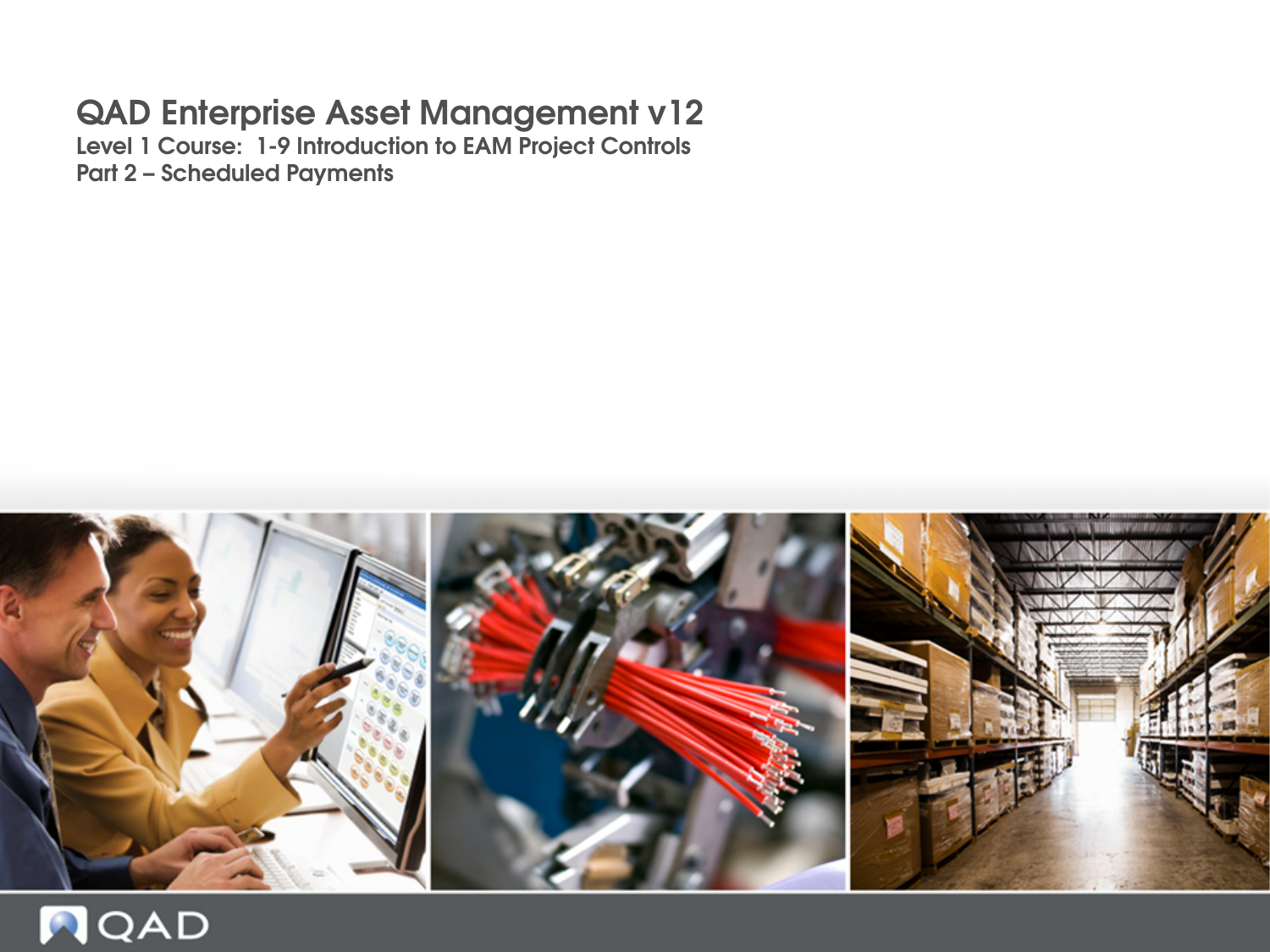

# QAD Enterprise Asset Management v12 Level 1 Course:  1-9 Introduction to EAM Project Controls Part 2 – Scheduled Payments